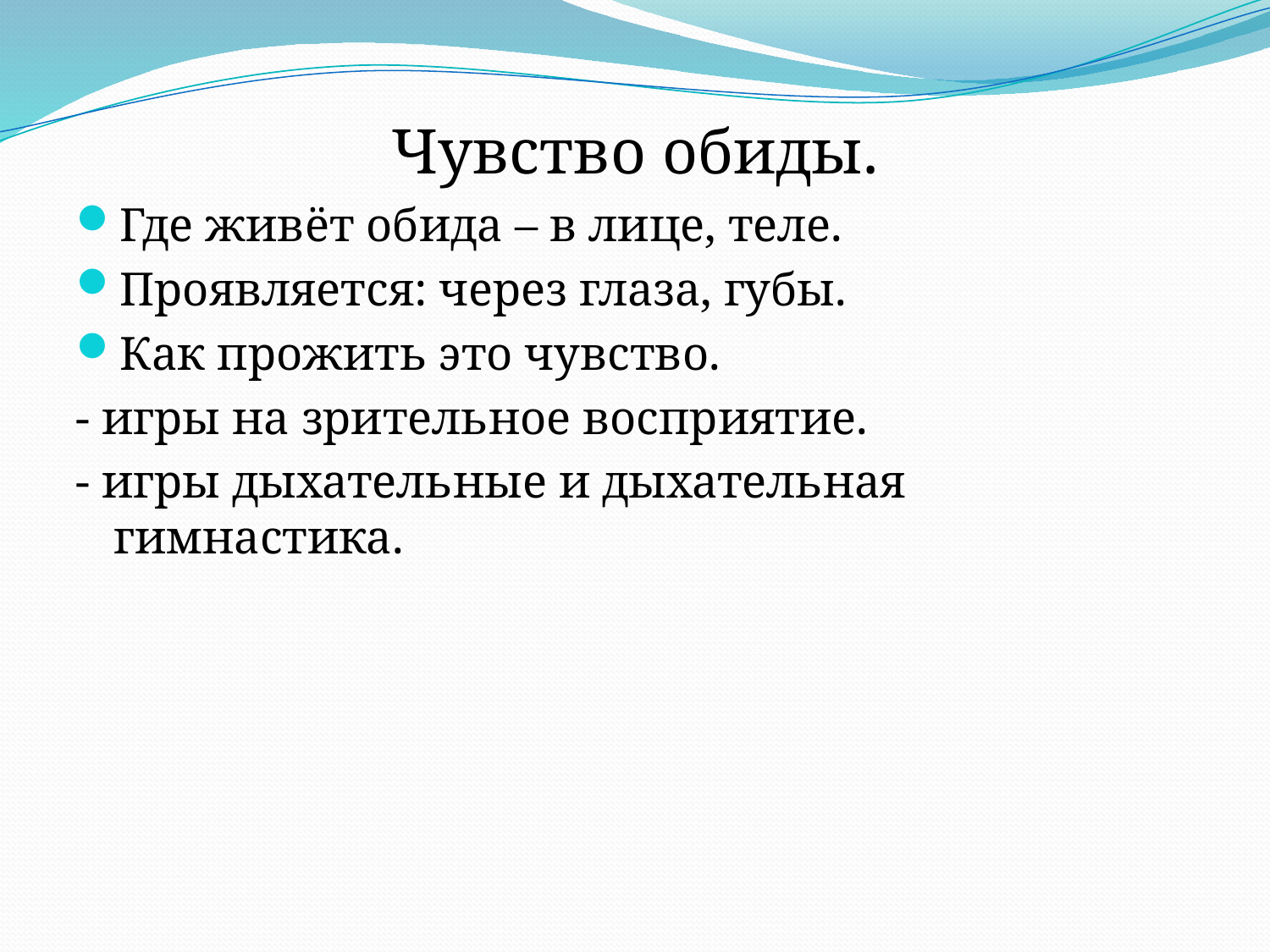

Чувство обиды.
Где живёт обида – в лице, теле.
Проявляется: через глаза, губы.
Как прожить это чувство.
- игры на зрительное восприятие.
- игры дыхательные и дыхательная гимнастика.